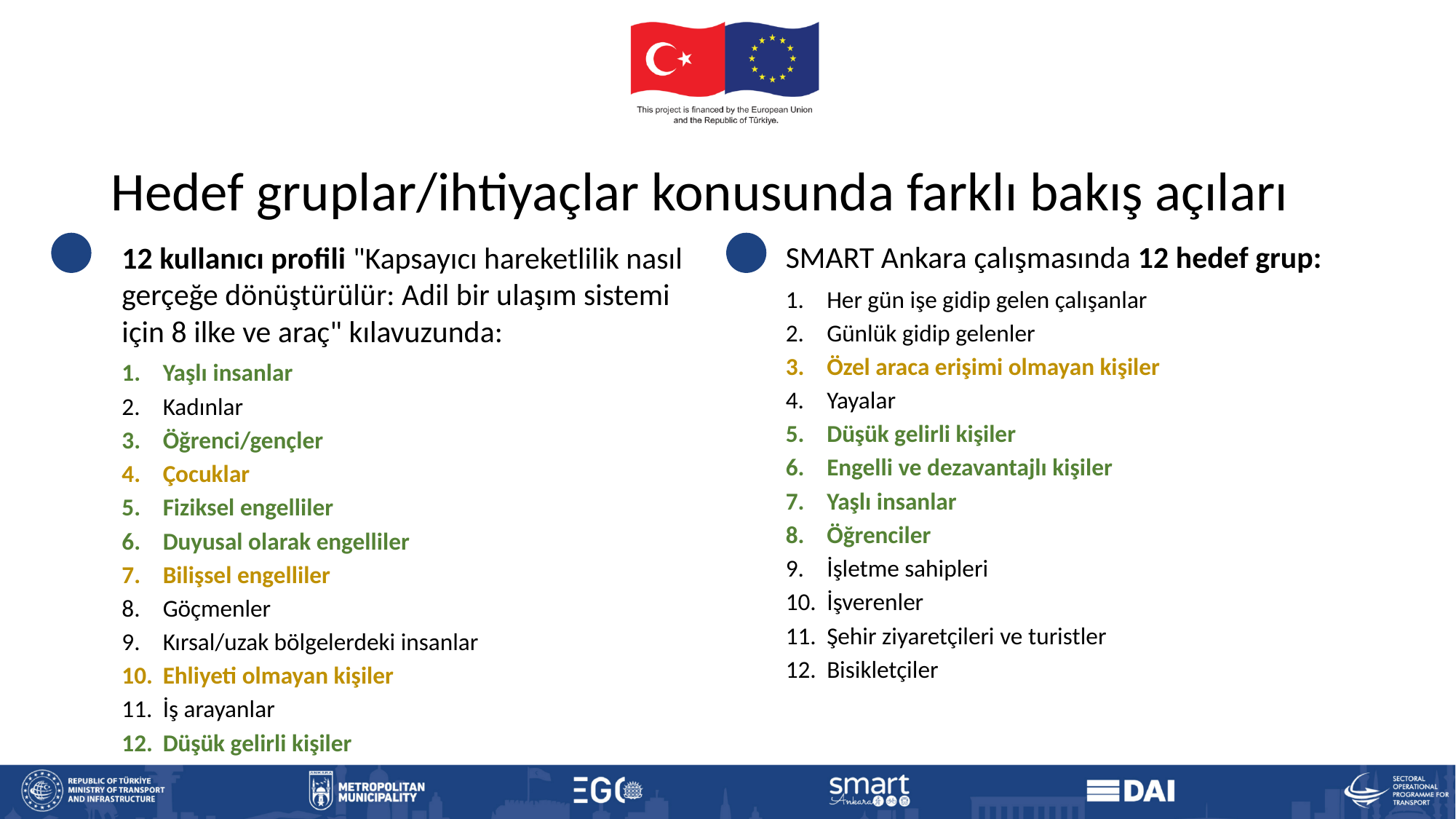

# Hedef gruplar/ihtiyaçlar konusunda farklı bakış açıları
SMART Ankara çalışmasında 12 hedef grup:
Her gün işe gidip gelen çalışanlar
Günlük gidip gelenler
Özel araca erişimi olmayan kişiler
Yayalar
Düşük gelirli kişiler
Engelli ve dezavantajlı kişiler
Yaşlı insanlar
Öğrenciler
İşletme sahipleri
İşverenler
Şehir ziyaretçileri ve turistler
Bisikletçiler

12 kullanıcı profili "Kapsayıcı hareketlilik nasıl gerçeğe dönüştürülür: Adil bir ulaşım sistemi için 8 ilke ve araç" kılavuzunda:
Yaşlı insanlar
Kadınlar
Öğrenci/gençler
Çocuklar
Fiziksel engelliler
Duyusal olarak engelliler
Bilişsel engelliler
Göçmenler
Kırsal/uzak bölgelerdeki insanlar
Ehliyeti olmayan kişiler
İş arayanlar
Düşük gelirli kişiler